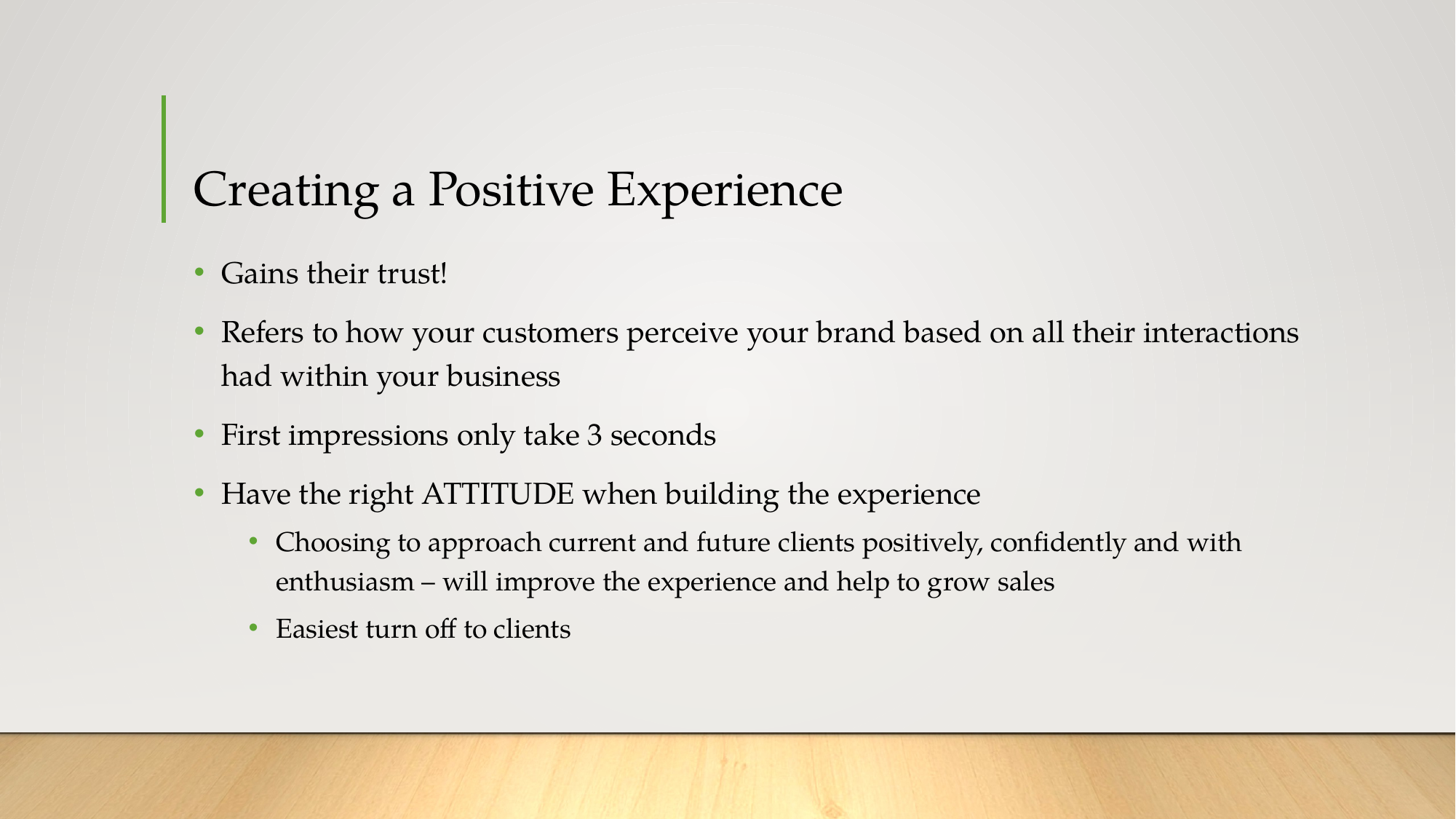

# Creating a Positive Experience
Gains their trust!
Refers to how your customers perceive your brand based on all their interactions had within your business
First impressions only take 3 seconds
Have the right ATTITUDE when building the experience
Choosing to approach current and future clients positively, confidently and with enthusiasm – will improve the experience and help to grow sales
Easiest turn off to clients